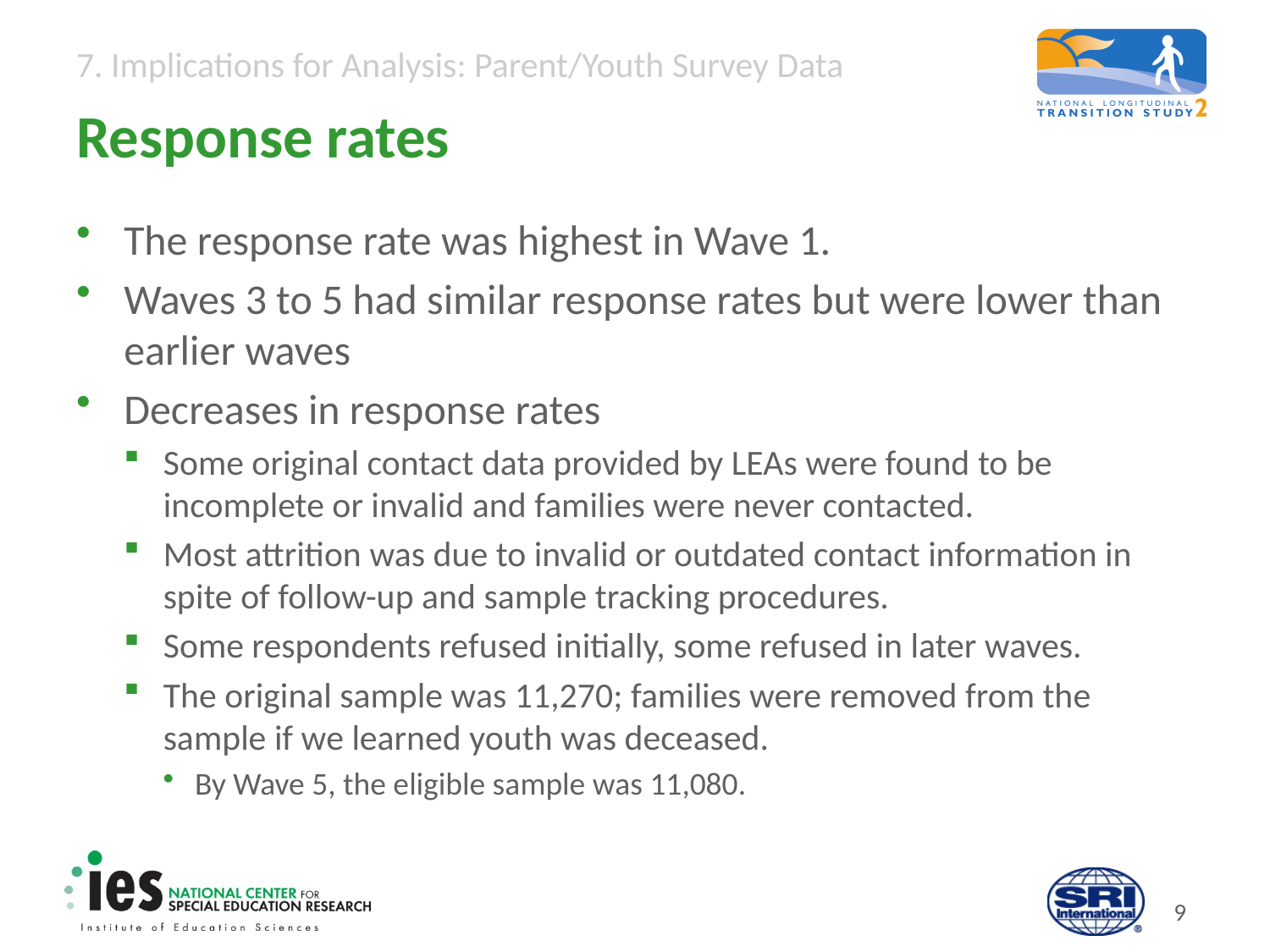

# Response rates
The response rate was highest in Wave 1.
Waves 3 to 5 had similar response rates but were lower than earlier waves
Decreases in response rates
Some original contact data provided by LEAs were found to be incomplete or invalid and families were never contacted.
Most attrition was due to invalid or outdated contact information in spite of follow-up and sample tracking procedures.
Some respondents refused initially, some refused in later waves.
The original sample was 11,270; families were removed from the sample if we learned youth was deceased.
By Wave 5, the eligible sample was 11,080.

9